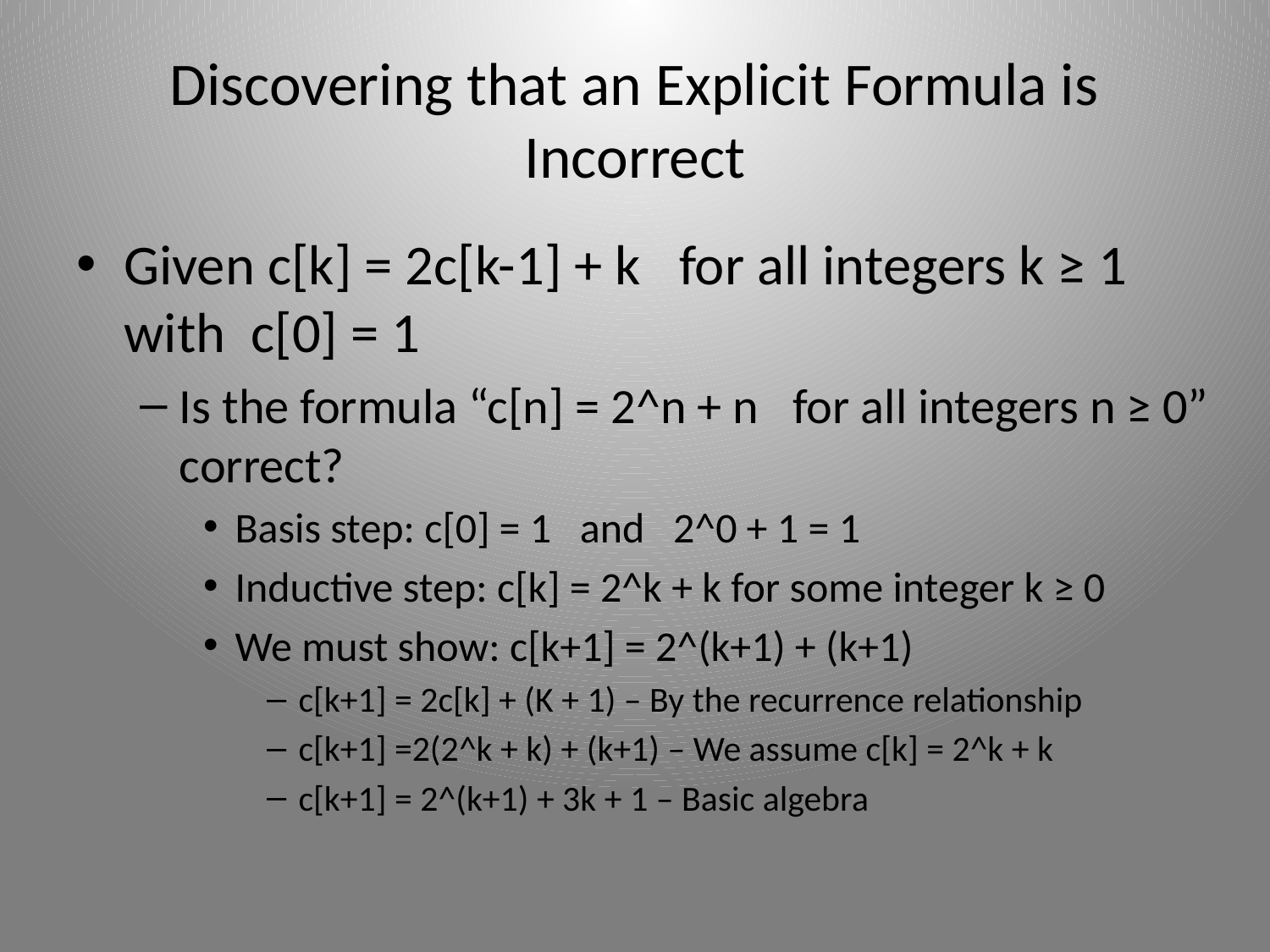

# Discovering that an Explicit Formula is Incorrect
Given c[k] = 2c[k-1] + k   for all integers k ≥ 1   with  c[0] = 1
Is the formula “c[n] = 2^n + n   for all integers n ≥ 0” correct?
Basis step: c[0] = 1   and   2^0 + 1 = 1
Inductive step: c[k] = 2^k + k for some integer k ≥ 0
We must show: c[k+1] = 2^(k+1) + (k+1)
c[k+1] = 2c[k] + (K + 1) – By the recurrence relationship
c[k+1] =2(2^k + k) + (k+1) – We assume c[k] = 2^k + k
c[k+1] = 2^(k+1) + 3k + 1 – Basic algebra